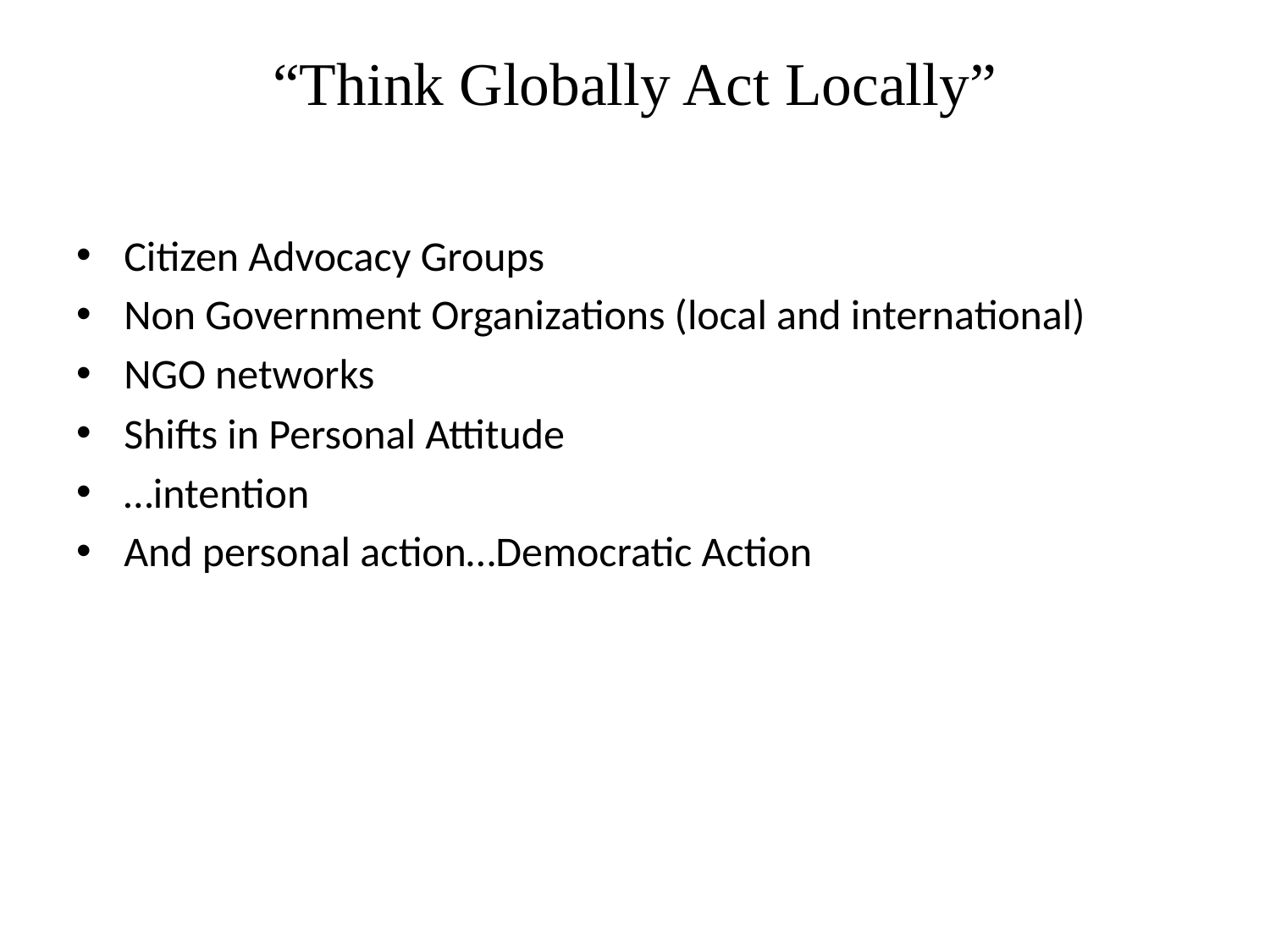

# “Think Globally Act Locally”
Citizen Advocacy Groups
Non Government Organizations (local and international)
NGO networks
Shifts in Personal Attitude
…intention
And personal action…Democratic Action